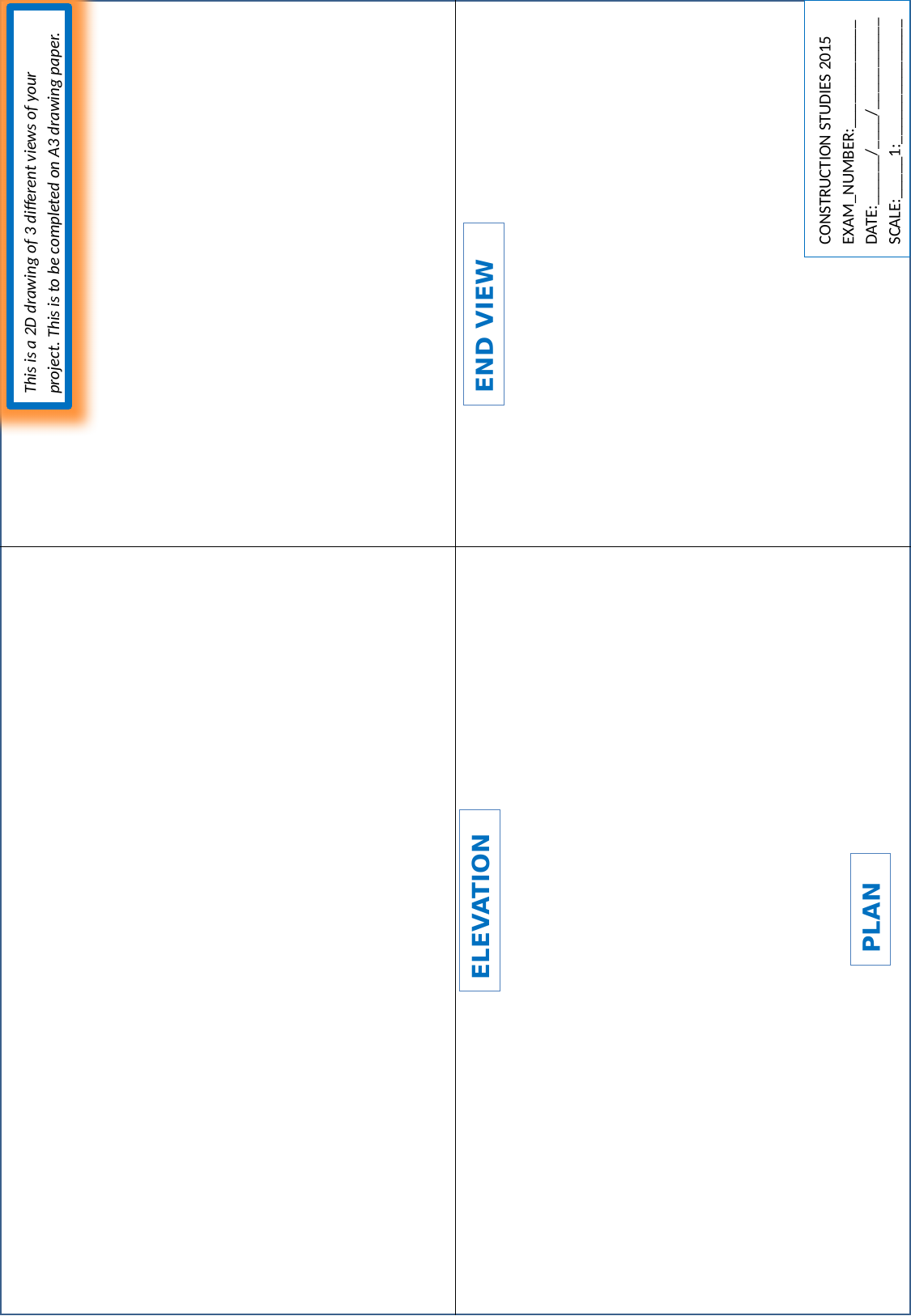

CONSTRUCTION STUDIES 2015 EXAM_NUMBER:_____________DATE:______/____/___________SCALE:_____1:_______________
This is a 2D drawing of 3 different views of your project. This is to be completed on A3 drawing paper.
END VIEW
ELEVATION
PLAN